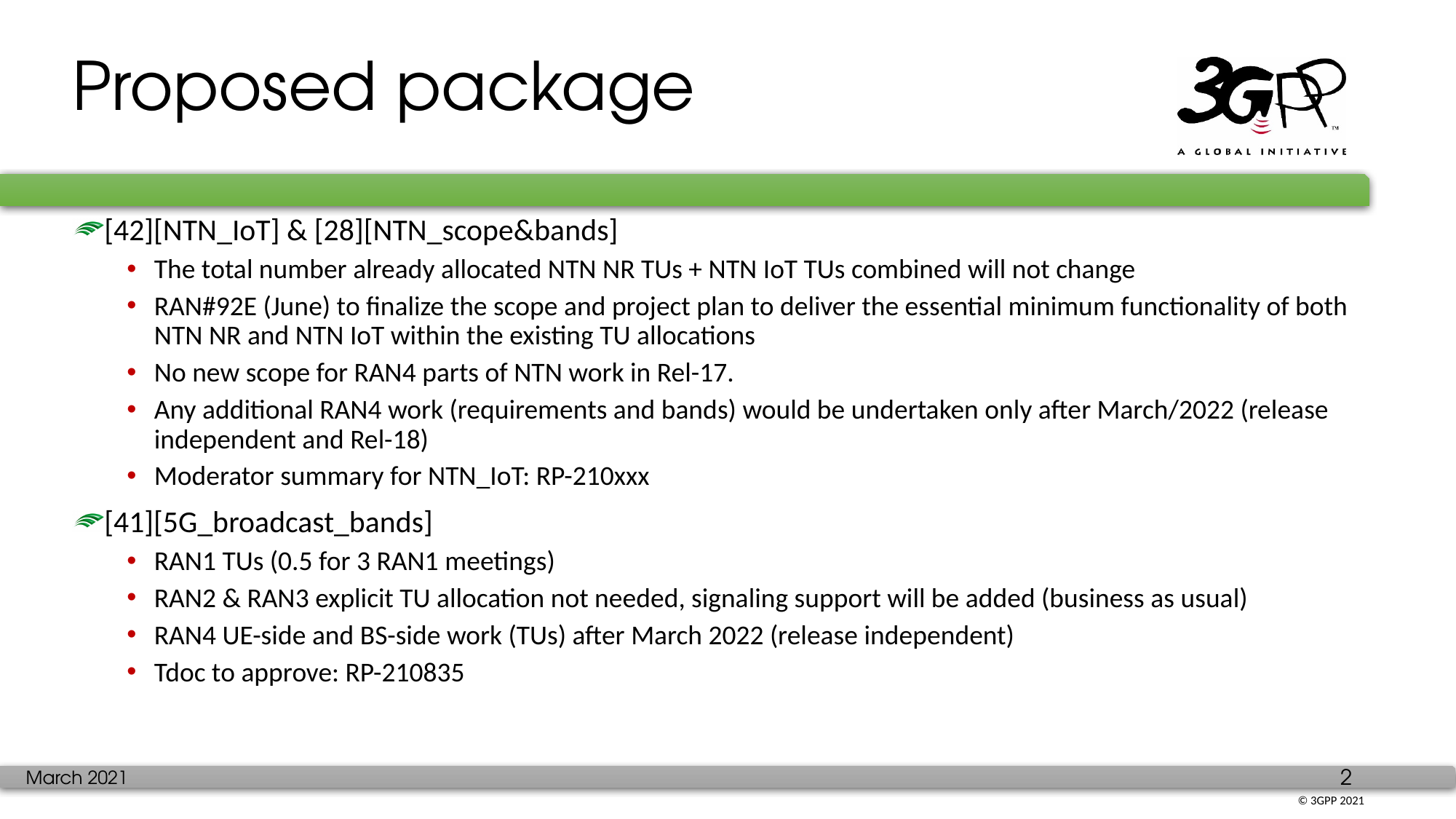

# Proposed package
[42][NTN_IoT] & [28][NTN_scope&bands]
The total number already allocated NTN NR TUs + NTN IoT TUs combined will not change
RAN#92E (June) to finalize the scope and project plan to deliver the essential minimum functionality of both NTN NR and NTN IoT within the existing TU allocations
No new scope for RAN4 parts of NTN work in Rel-17.
Any additional RAN4 work (requirements and bands) would be undertaken only after March/2022 (release independent and Rel-18)
Moderator summary for NTN_IoT: RP-210xxx
[41][5G_broadcast_bands]
RAN1 TUs (0.5 for 3 RAN1 meetings)
RAN2 & RAN3 explicit TU allocation not needed, signaling support will be added (business as usual)
RAN4 UE-side and BS-side work (TUs) after March 2022 (release independent)
Tdoc to approve: RP-210835